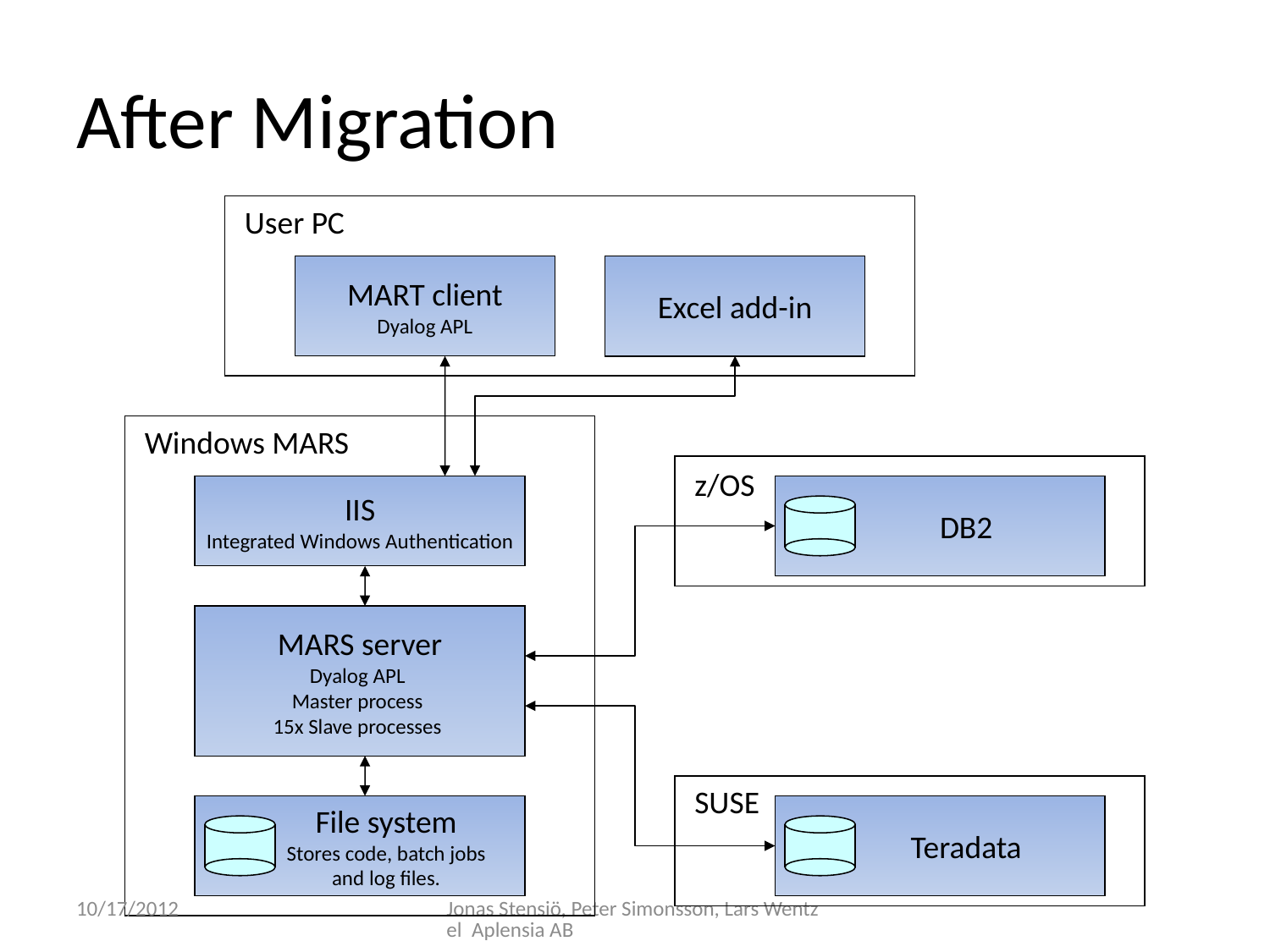

# After Migration

 User PC

MART client
Dyalog APL
Excel add-in

 Windows MARS

 z/OS

IIS
Integrated Windows Authentication
DB2

MARS server
Dyalog APL
Master process
15x Slave processes

 SUSE
File system
Stores code, batch jobs
and log files.

Teradata

10/17/2012
Jonas Stensiö, Peter Simonsson, Lars Wentzel  Aplensia AB
34